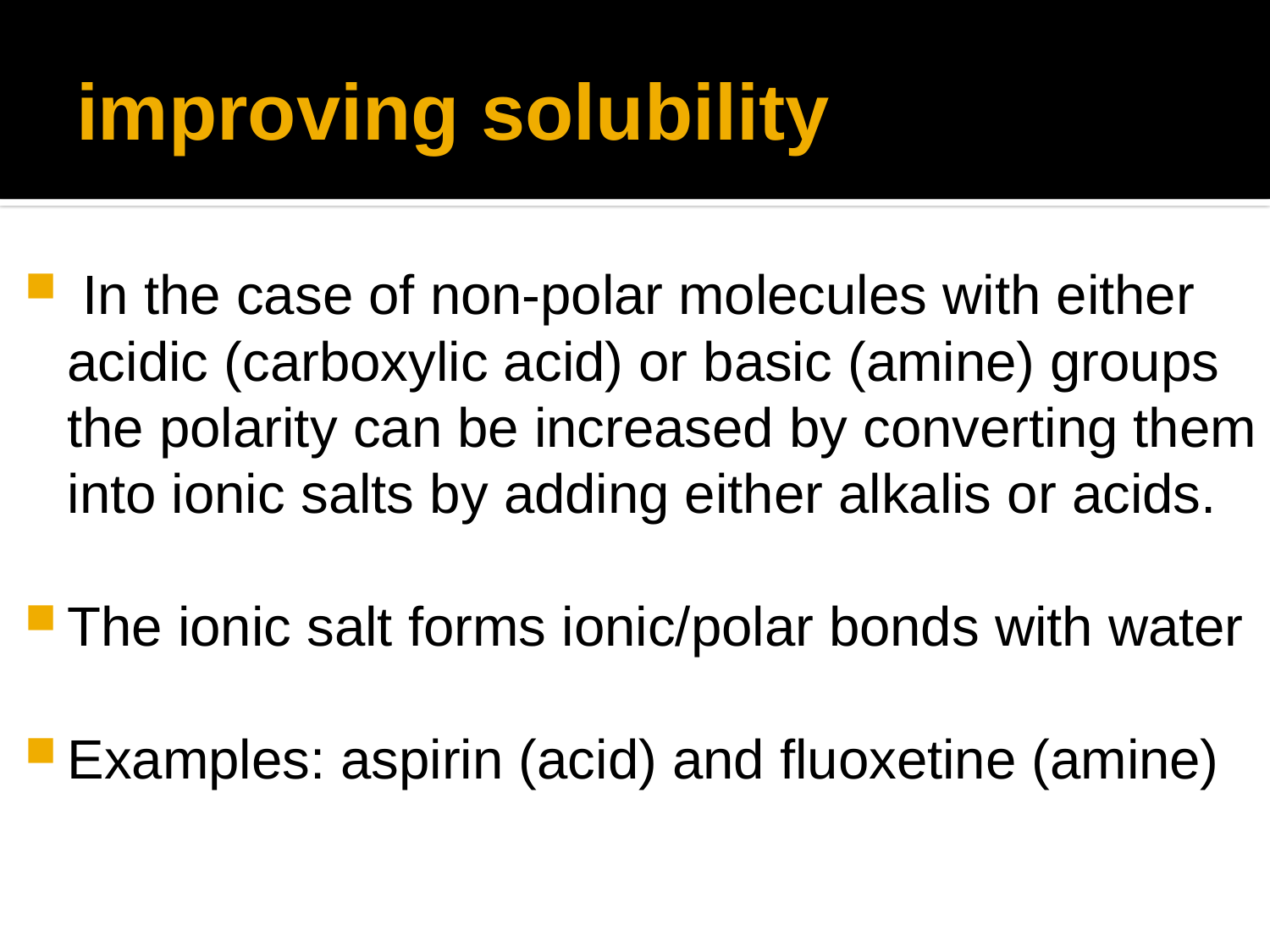

# improving solubility
 In the case of non-polar molecules with either acidic (carboxylic acid) or basic (amine) groups the polarity can be increased by converting them into ionic salts by adding either alkalis or acids.

The ionic salt forms ionic/polar bonds with water

Examples: aspirin (acid) and fluoxetine (amine)